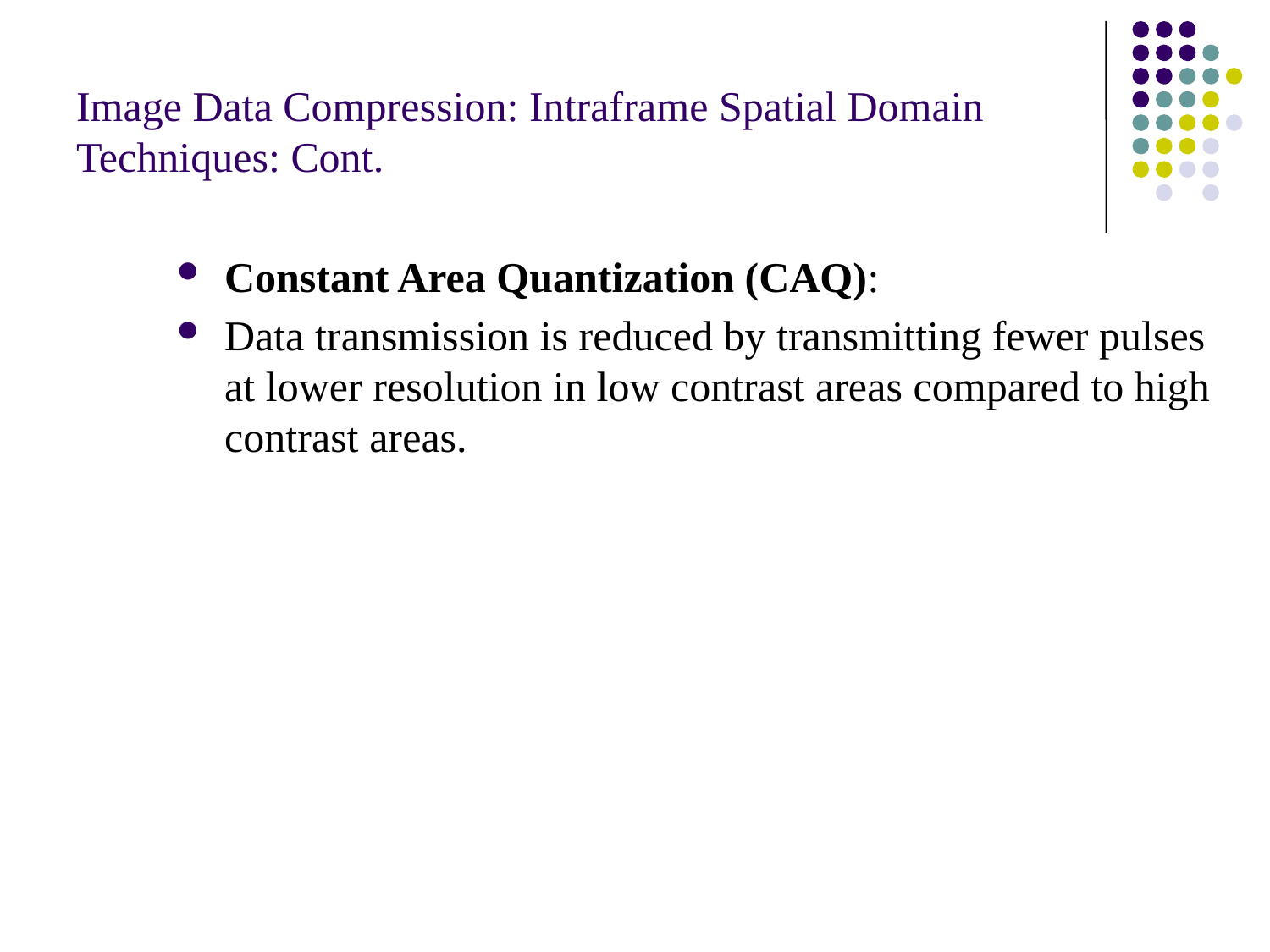

# Image Data Compression: Intraframe Spatial Domain Techniques: Cont.
Constant Area Quantization (CAQ):
Data transmission is reduced by transmitting fewer pulses at lower resolution in low contrast areas compared to high contrast areas.